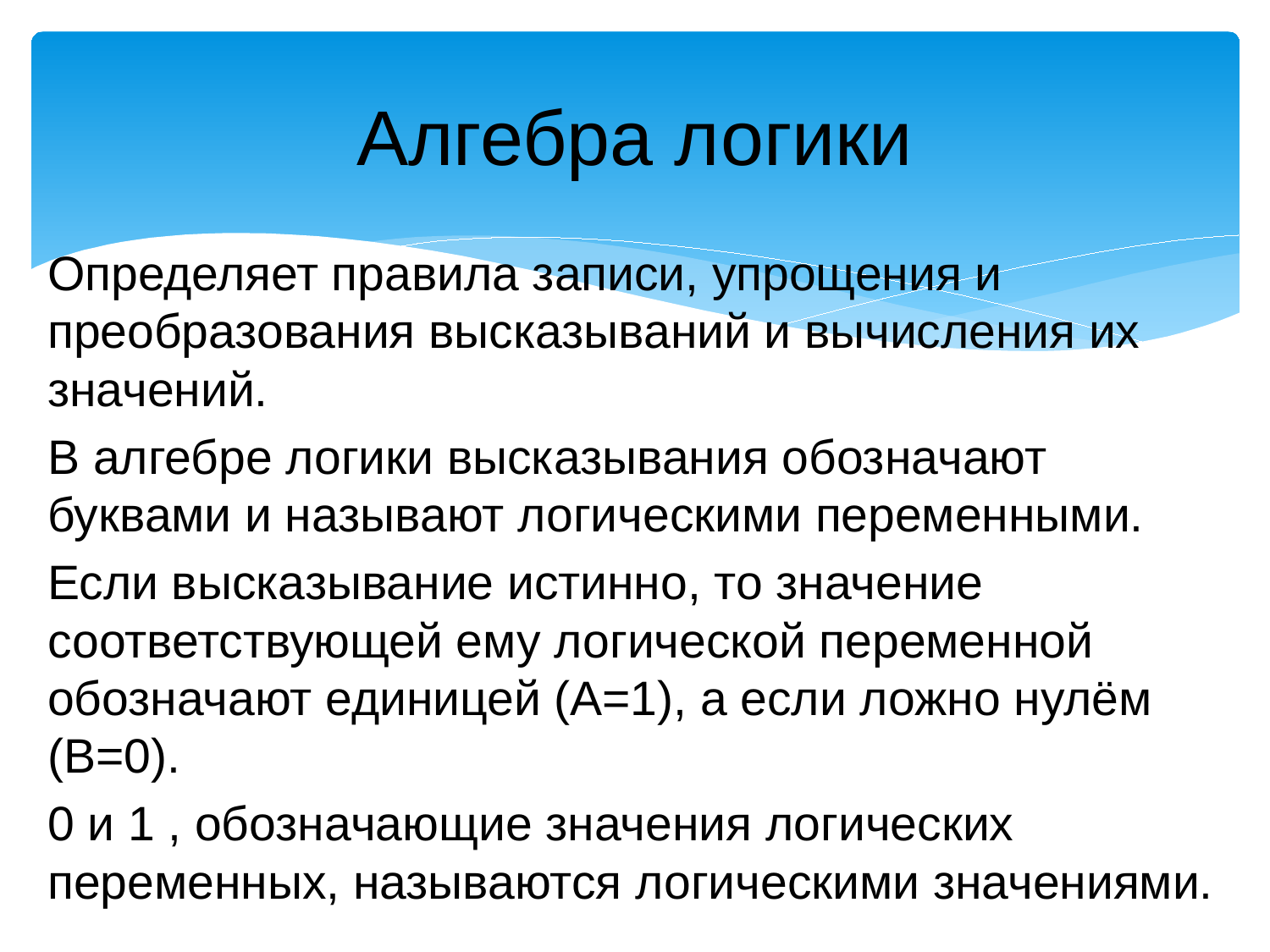

# Алгебра логики
Определяет правила записи, упрощения и преобразования высказываний и вычисления их значений.
В алгебре логики высказывания обозначают буквами и называют логическими переменными.
Если высказывание истинно, то значение соответствующей ему логической переменной обозначают единицей (А=1), а если ложно нулём (В=0).
0 и 1 , обозначающие значения логических переменных, называются логическими значениями.